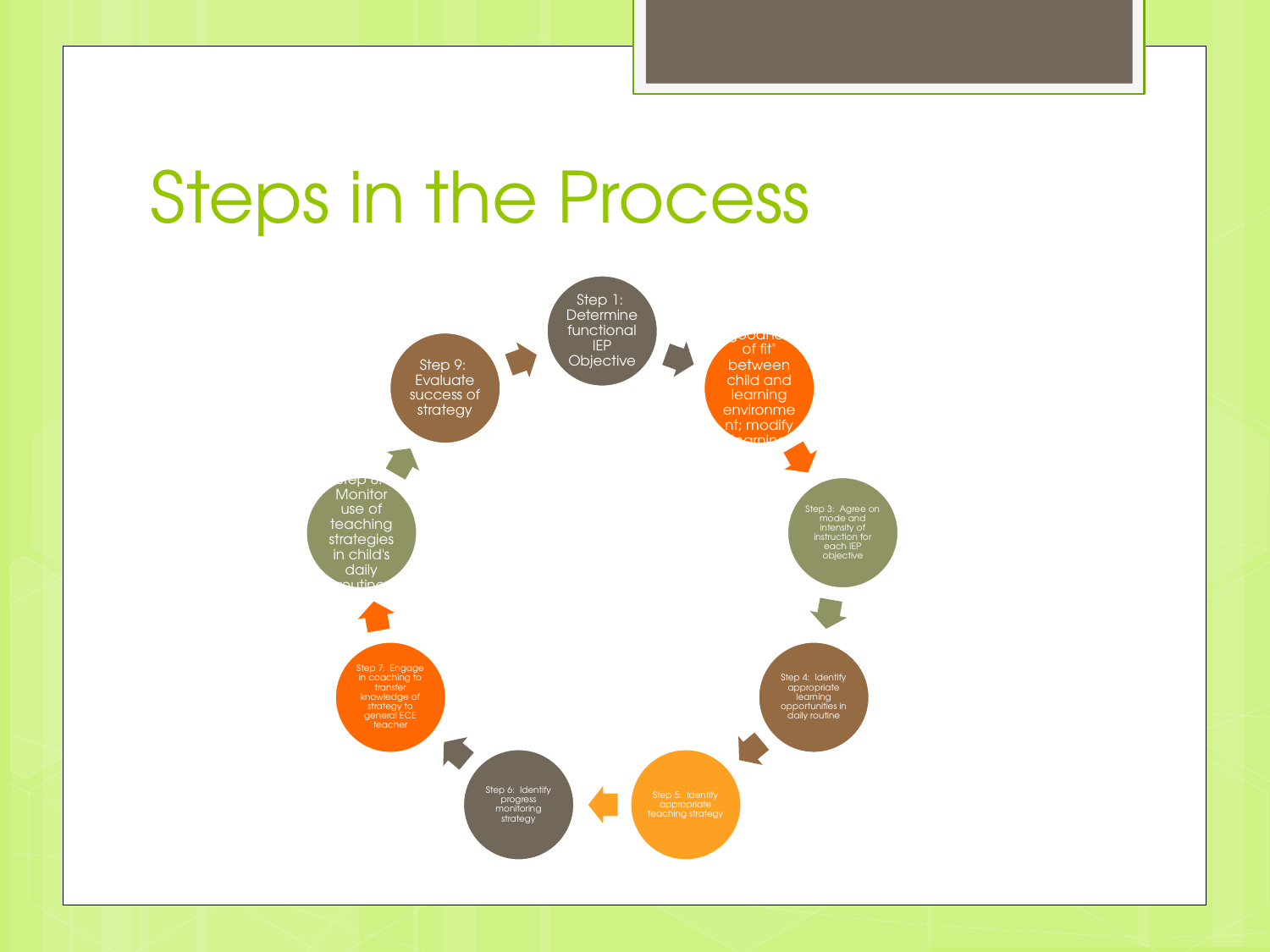

# Steps in the Process
Step 1:  Determine functional IEP Objective

Step 2:  Evaluate "goodness of fit" between child and learning environment; modify learning environment

Step 3:  Agree on mode and intensity of instruction for each IEP objective

Step 4:  Identify appropriate learning opportunities in daily routine

Step 5:  Identify appropriate teaching strategy

Step 6:  Identify progress monitoring strategy

Step 7:  Engage in coaching to transfer knowledge of strategy to general ECE teacher

Step 8:  Monitor use of teaching strategies in child's daily routine

Step 9:  Evaluate success of strategy